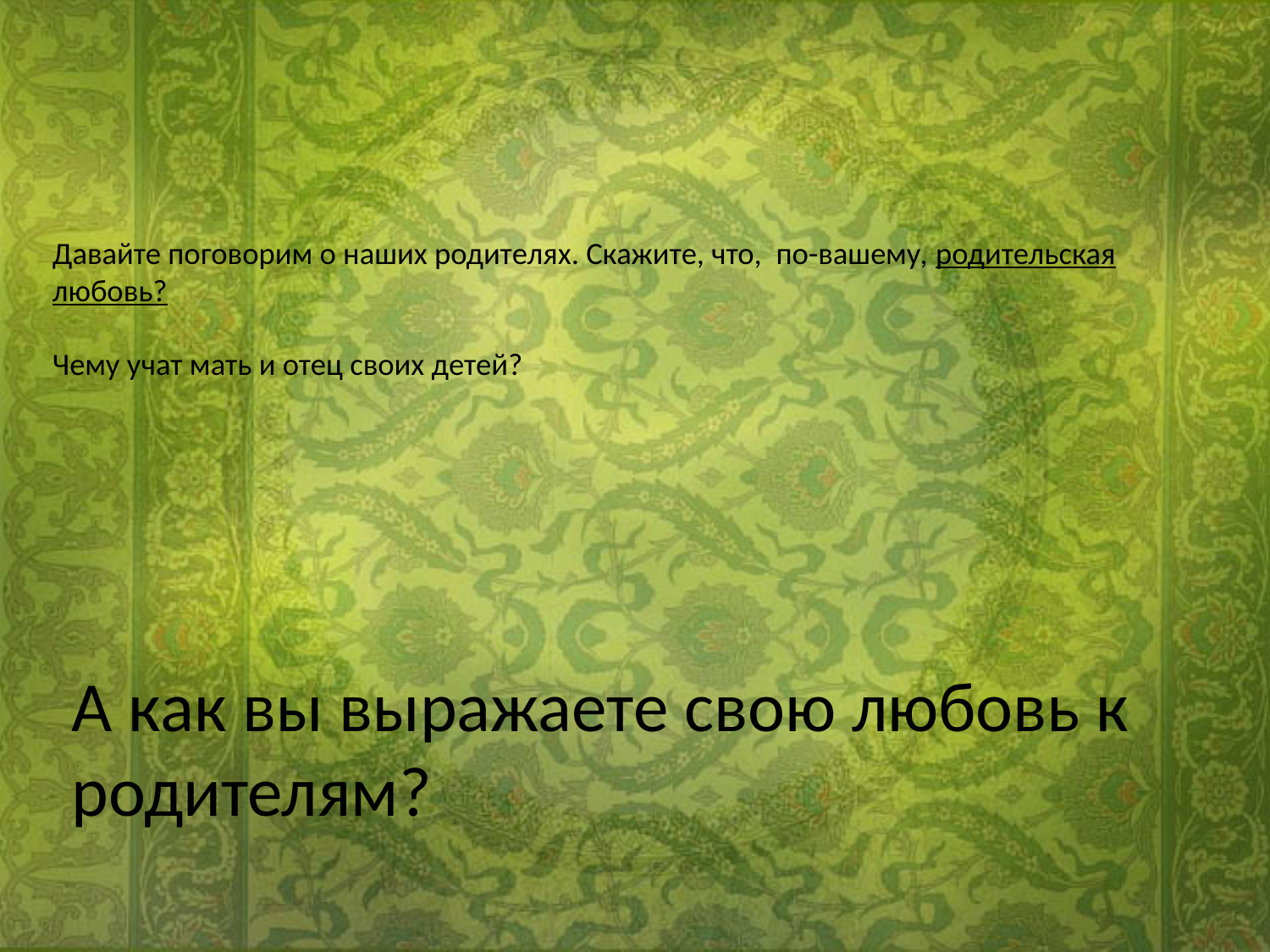

# Давайте поговорим о наших родителях. Скажите, что,  по-вашему, родительская любовь? Чему учат мать и отец своих детей?
А как вы выражаете свою любовь к родителям?